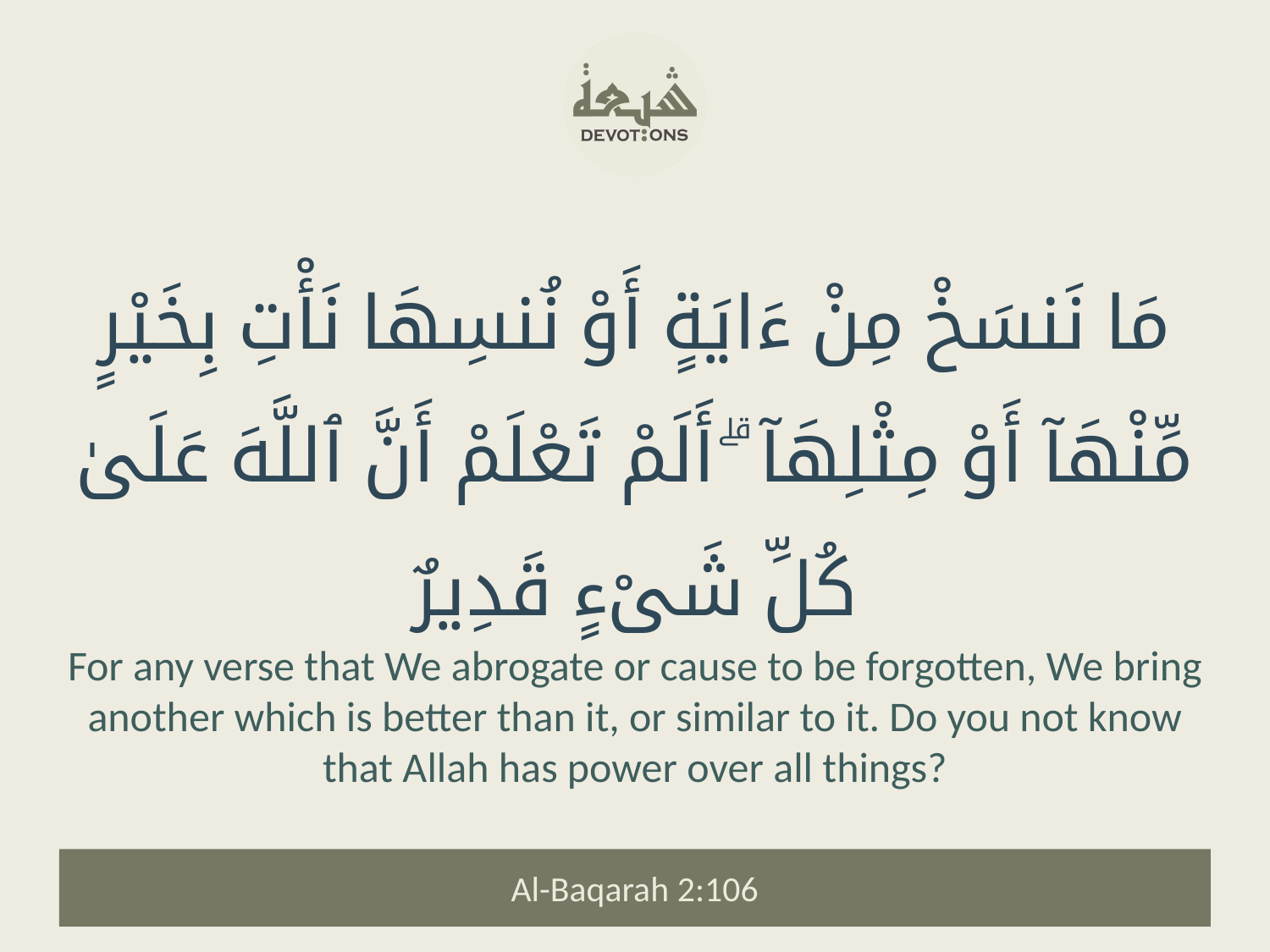

مَا نَنسَخْ مِنْ ءَايَةٍ أَوْ نُنسِهَا نَأْتِ بِخَيْرٍ مِّنْهَآ أَوْ مِثْلِهَآ ۗ أَلَمْ تَعْلَمْ أَنَّ ٱللَّهَ عَلَىٰ كُلِّ شَىْءٍ قَدِيرٌ
For any verse that We abrogate or cause to be forgotten, We bring another which is better than it, or similar to it. Do you not know that Allah has power over all things?
Al-Baqarah 2:106